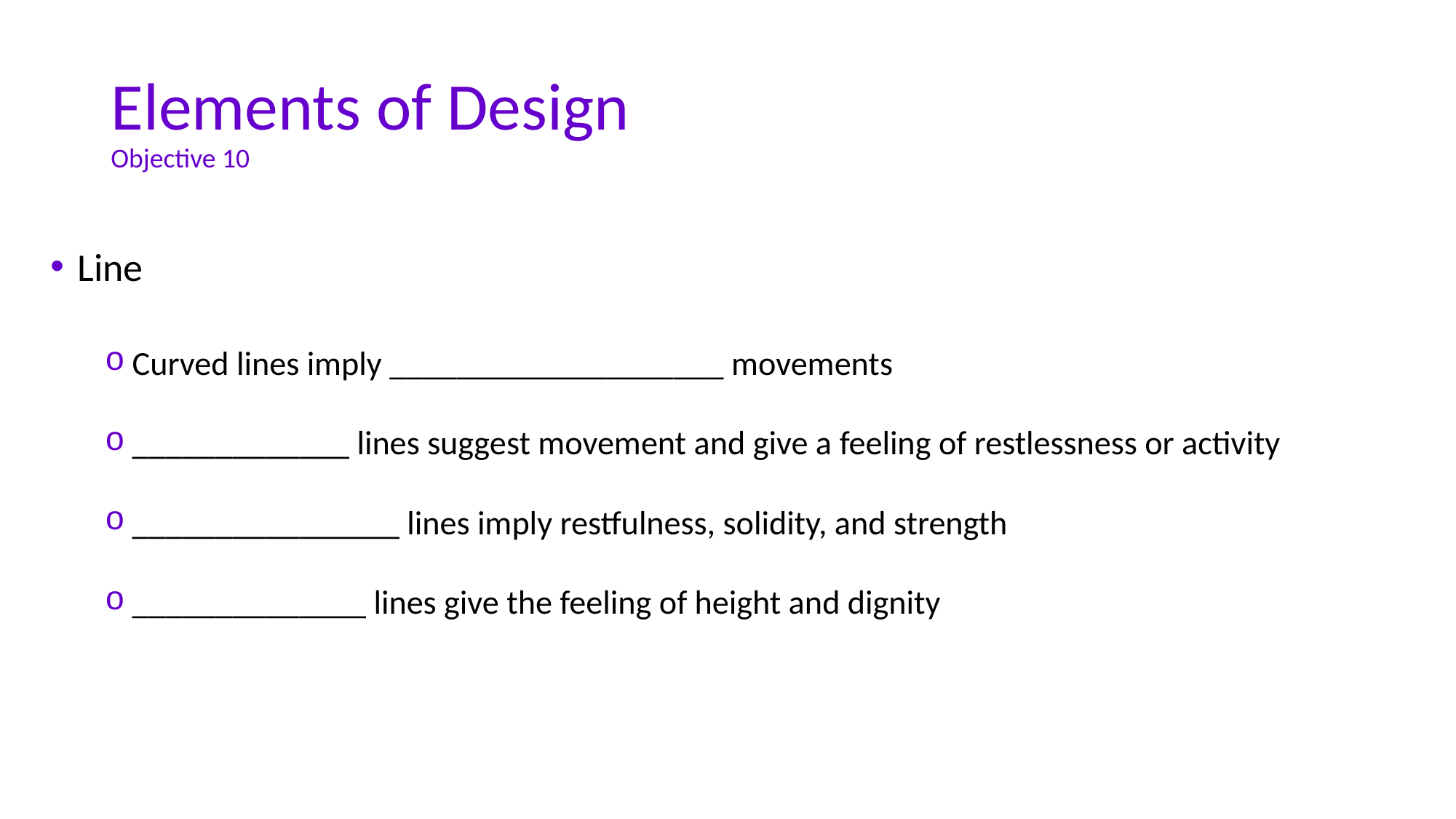

# Elements of Design Objective 10
Line

Curved lines imply ____________________ movements

_____________ lines suggest movement and give a feeling of restlessness or activity

________________ lines imply restfulness, solidity, and strength

______________ lines give the feeling of height and dignity